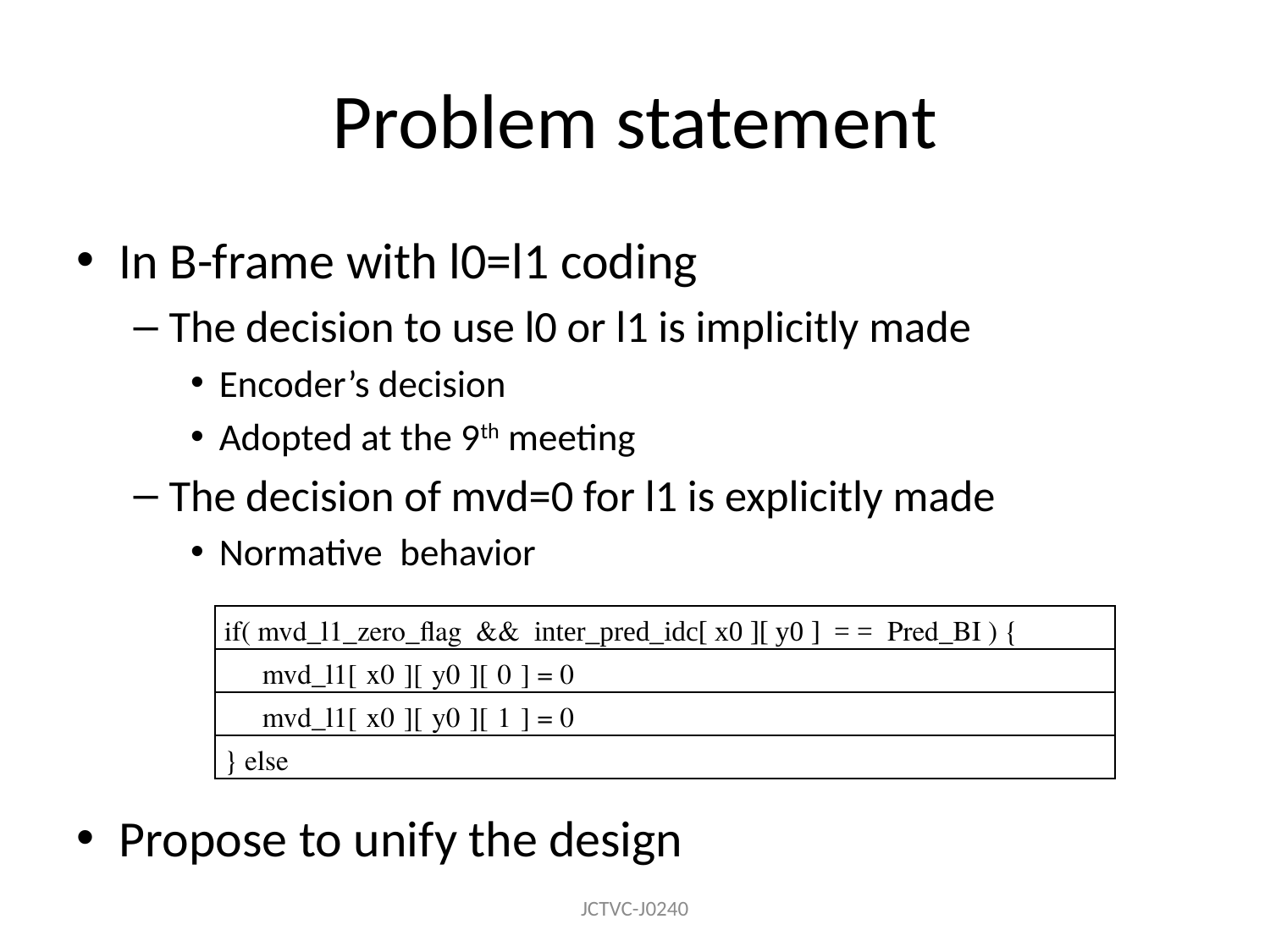

# Problem statement
In B-frame with l0=l1 coding
The decision to use l0 or l1 is implicitly made
Encoder’s decision
Adopted at the 9th meeting
The decision of mvd=0 for l1 is explicitly made
Normative  behavior

Propose to unify the design
| if( mvd\_l1\_zero\_flag && inter\_pred\_idc[ x0 ][ y0 ] = = Pred\_BI ) { |
| --- |
| mvd\_l1[ x0 ][ y0 ][ 0 ] = 0 |
| mvd\_l1[ x0 ][ y0 ][ 1 ] = 0 |
| } else |
JCTVC-J0240